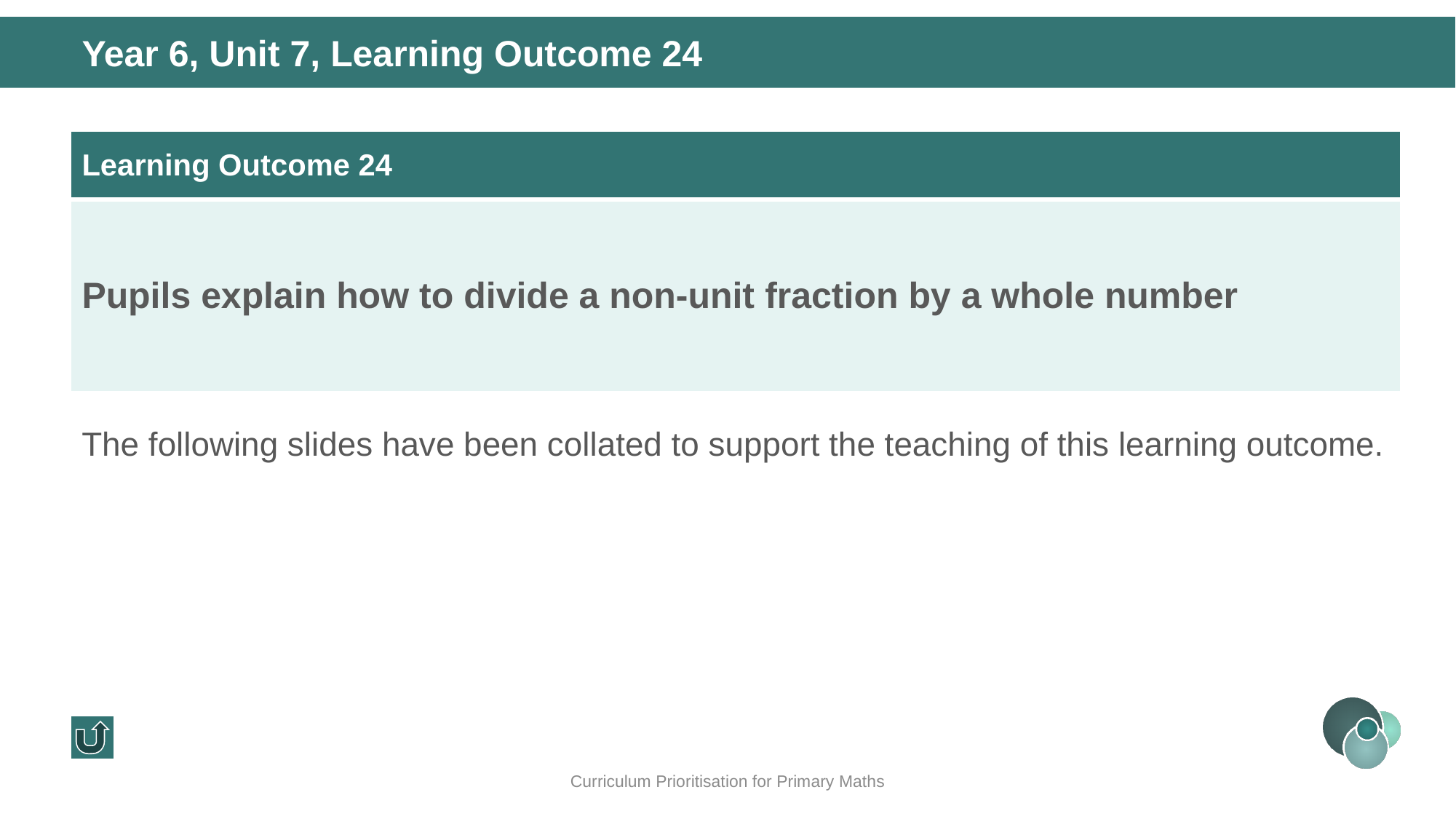

Year 6, Unit 7, Learning Outcome 24
| Learning Outcome 24 |
| --- |
| Pupils explain how to divide a non-unit fraction by a whole number |
The following slides have been collated to support the teaching of this learning outcome.

Curriculum Prioritisation for Primary Maths